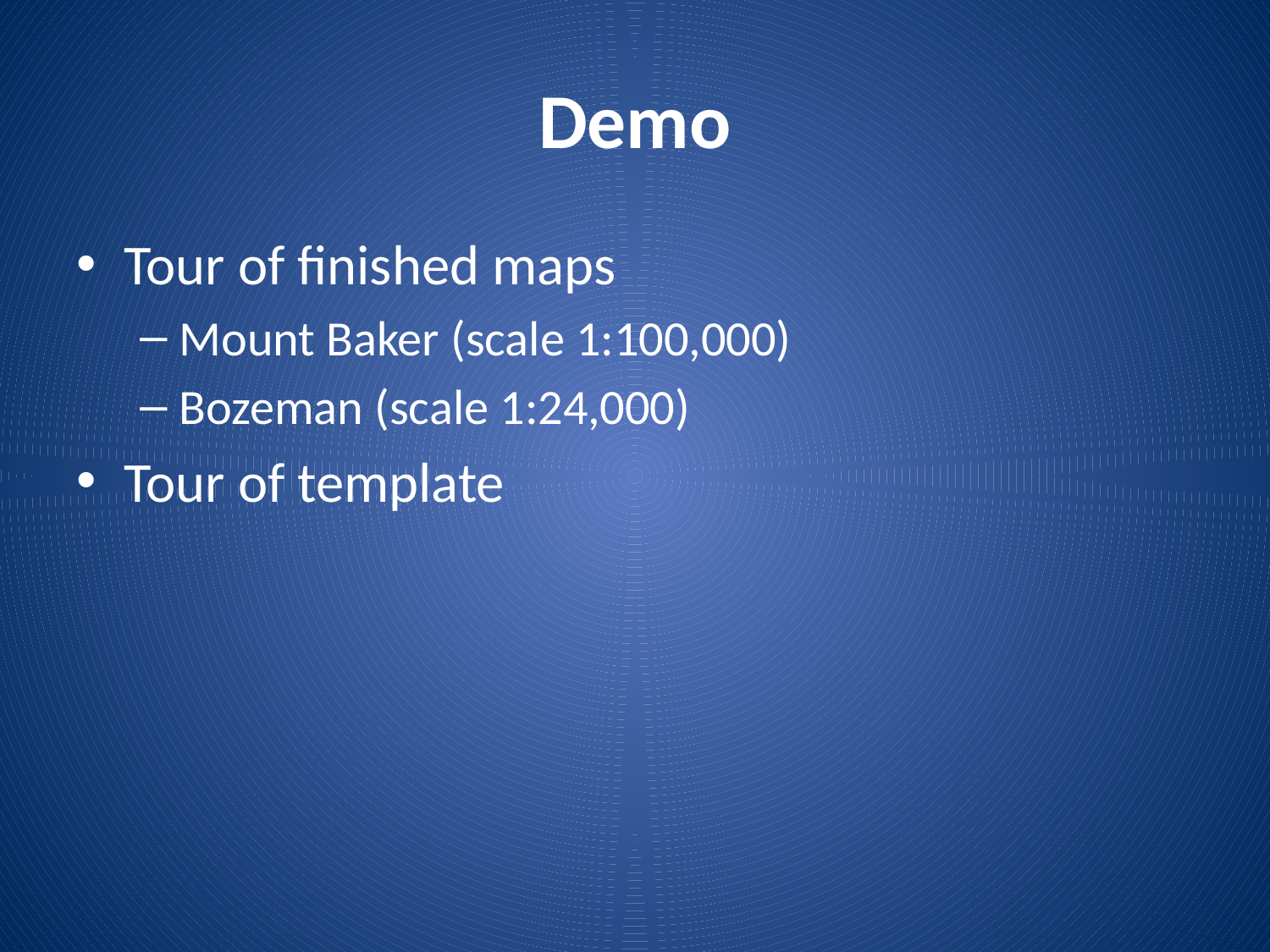

# Demo
Tour of finished maps
Mount Baker (scale 1:100,000)
Bozeman (scale 1:24,000)
Tour of template